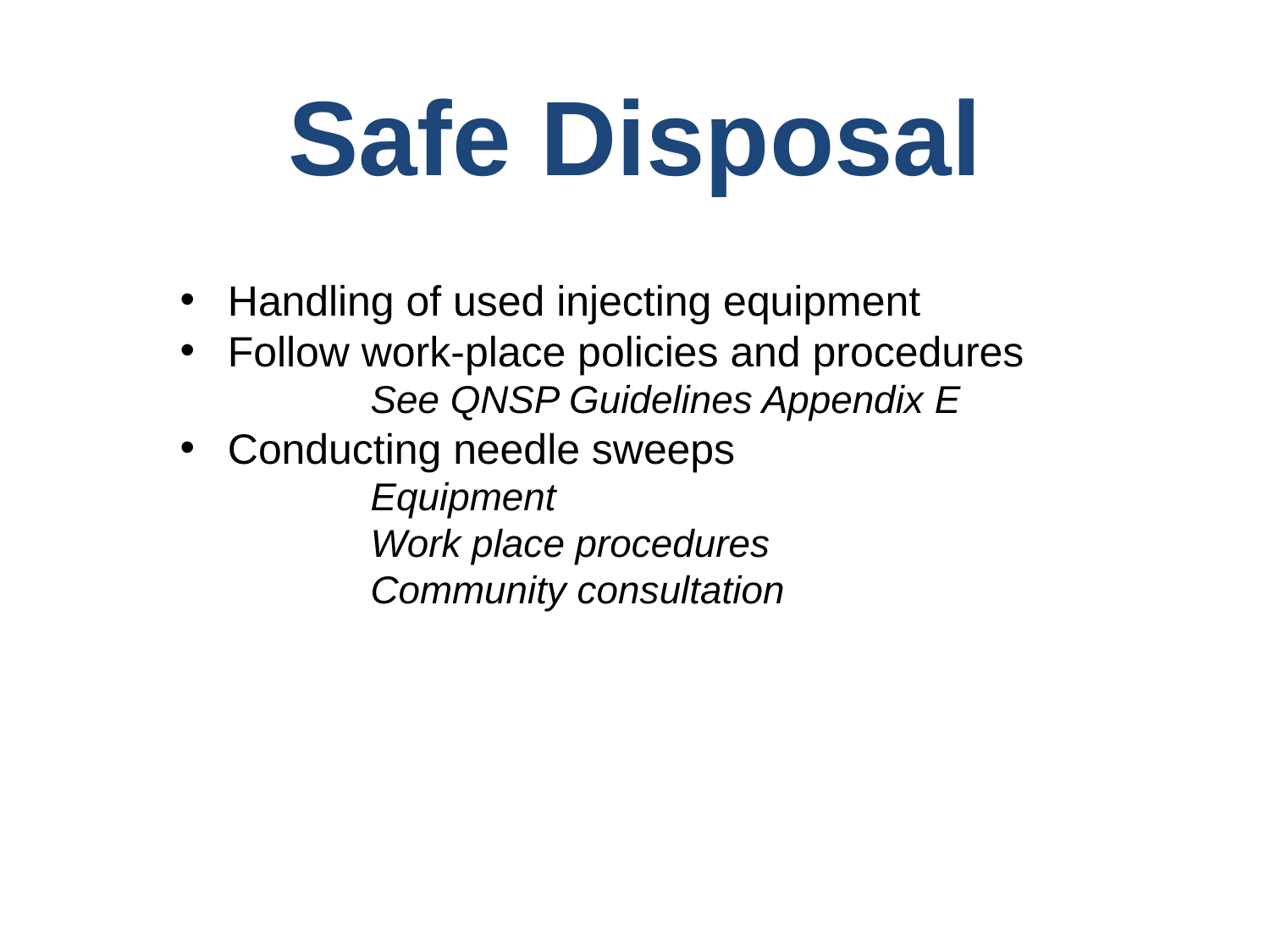

# Safe Disposal
Handling of used injecting equipment
Follow work-place policies and procedures
	See QNSP Guidelines Appendix E
Conducting needle sweeps
	Equipment
	Work place procedures
	Community consultation